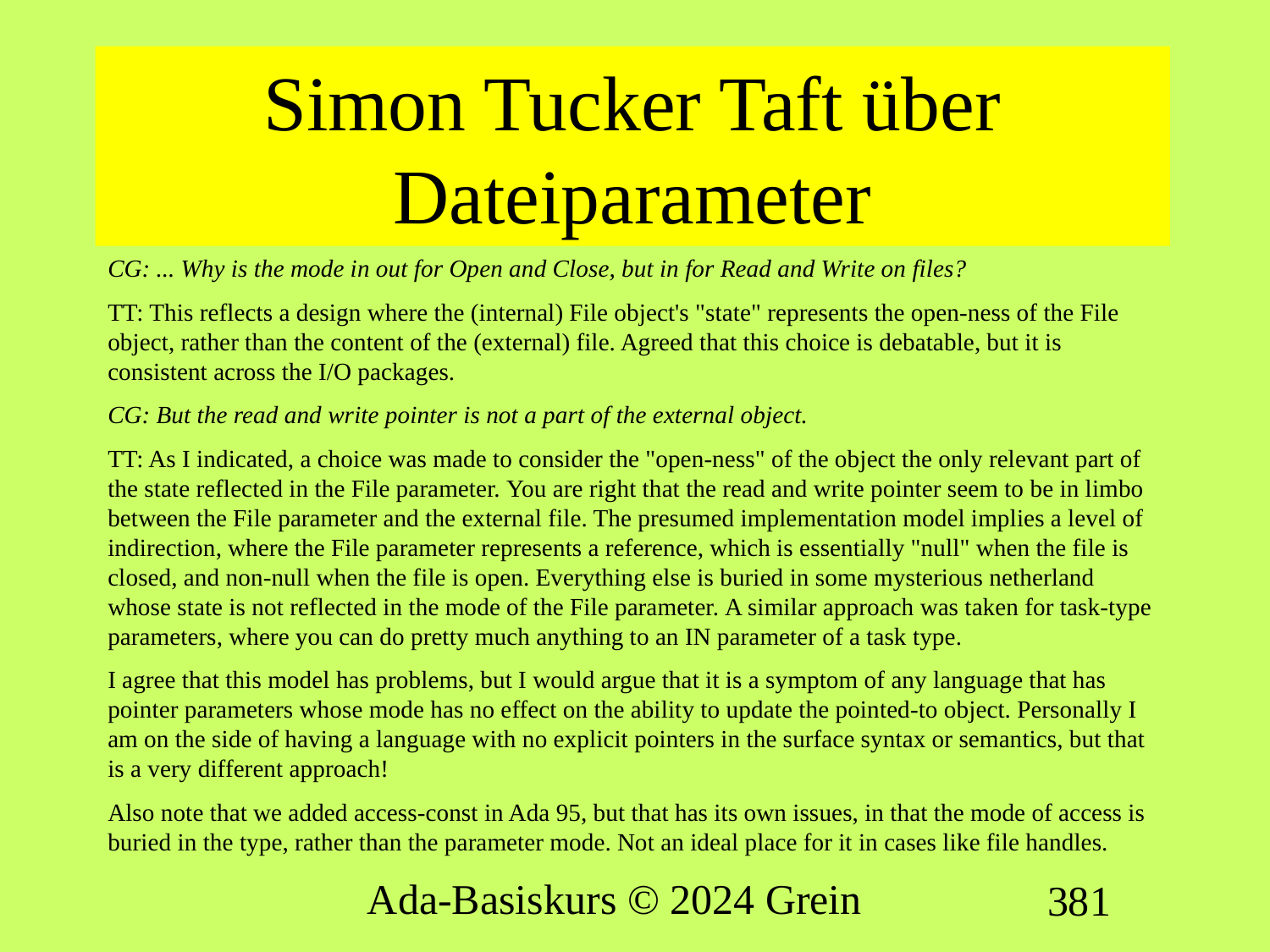

# Simon Tucker Taft über Dateiparameter
CG: ... Why is the mode in out for Open and Close, but in for Read and Write on files?
TT: This reflects a design where the (internal) File object's "state" represents the open-ness of the File object, rather than the content of the (external) file. Agreed that this choice is debatable, but it is consistent across the I/O packages.
CG: But the read and write pointer is not a part of the external object.
TT: As I indicated, a choice was made to consider the "open-ness" of the object the only relevant part of the state reflected in the File parameter. You are right that the read and write pointer seem to be in limbo between the File parameter and the external file. The presumed implementation model implies a level of indirection, where the File parameter represents a reference, which is essentially "null" when the file is closed, and non-null when the file is open. Everything else is buried in some mysterious netherland whose state is not reflected in the mode of the File parameter. A similar approach was taken for task-type parameters, where you can do pretty much anything to an IN parameter of a task type.
I agree that this model has problems, but I would argue that it is a symptom of any language that has pointer parameters whose mode has no effect on the ability to update the pointed-to object. Personally I am on the side of having a language with no explicit pointers in the surface syntax or semantics, but that is a very different approach!
Also note that we added access-const in Ada 95, but that has its own issues, in that the mode of access is buried in the type, rather than the parameter mode. Not an ideal place for it in cases like file handles.
Ada-Basiskurs © 2024 Grein
381